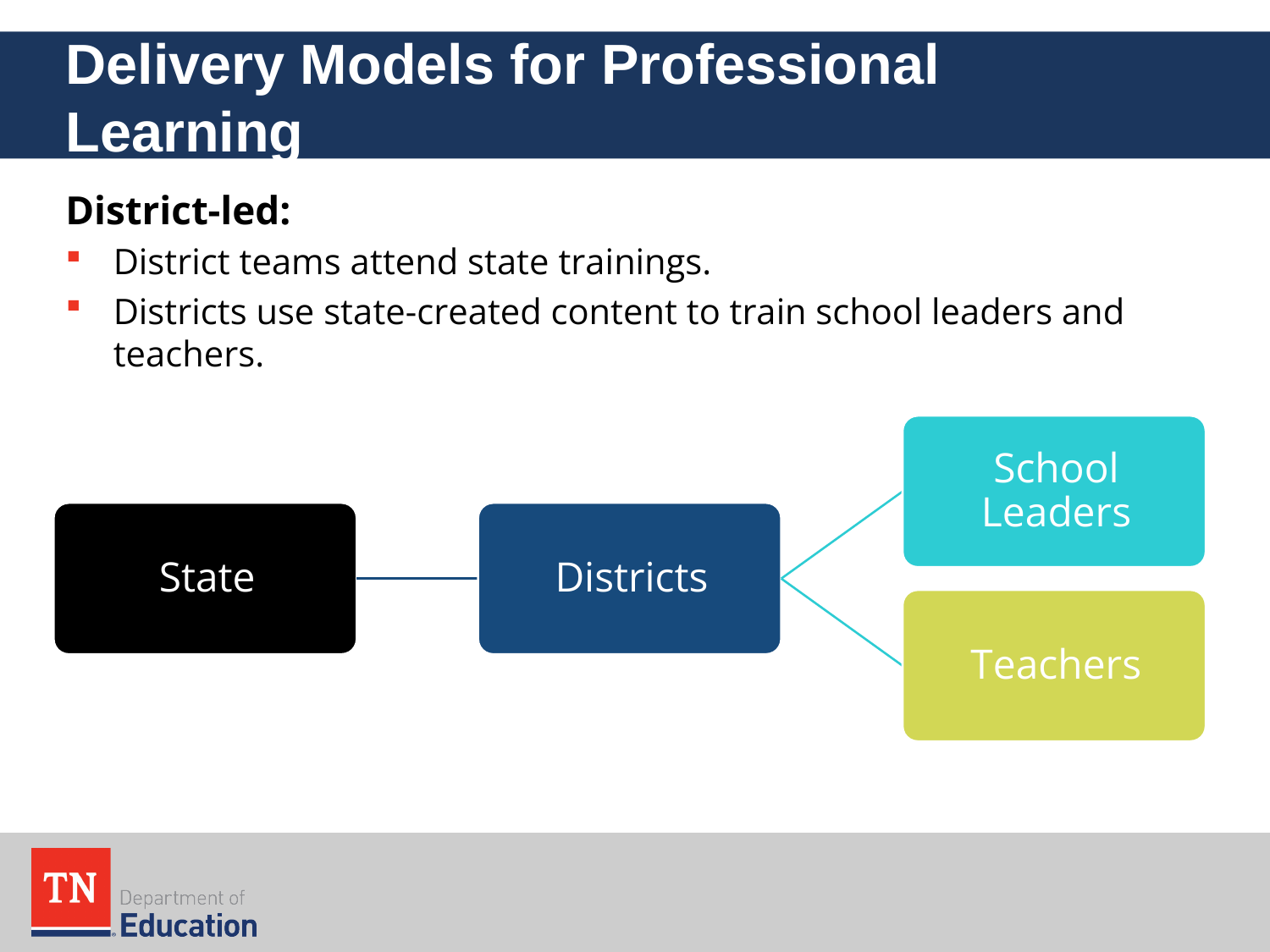

# Delivery Models for Professional Learning
District-led:
District teams attend state trainings.
Districts use state-created content to train school leaders and teachers.
State

Districts

School Leaders

Teachers